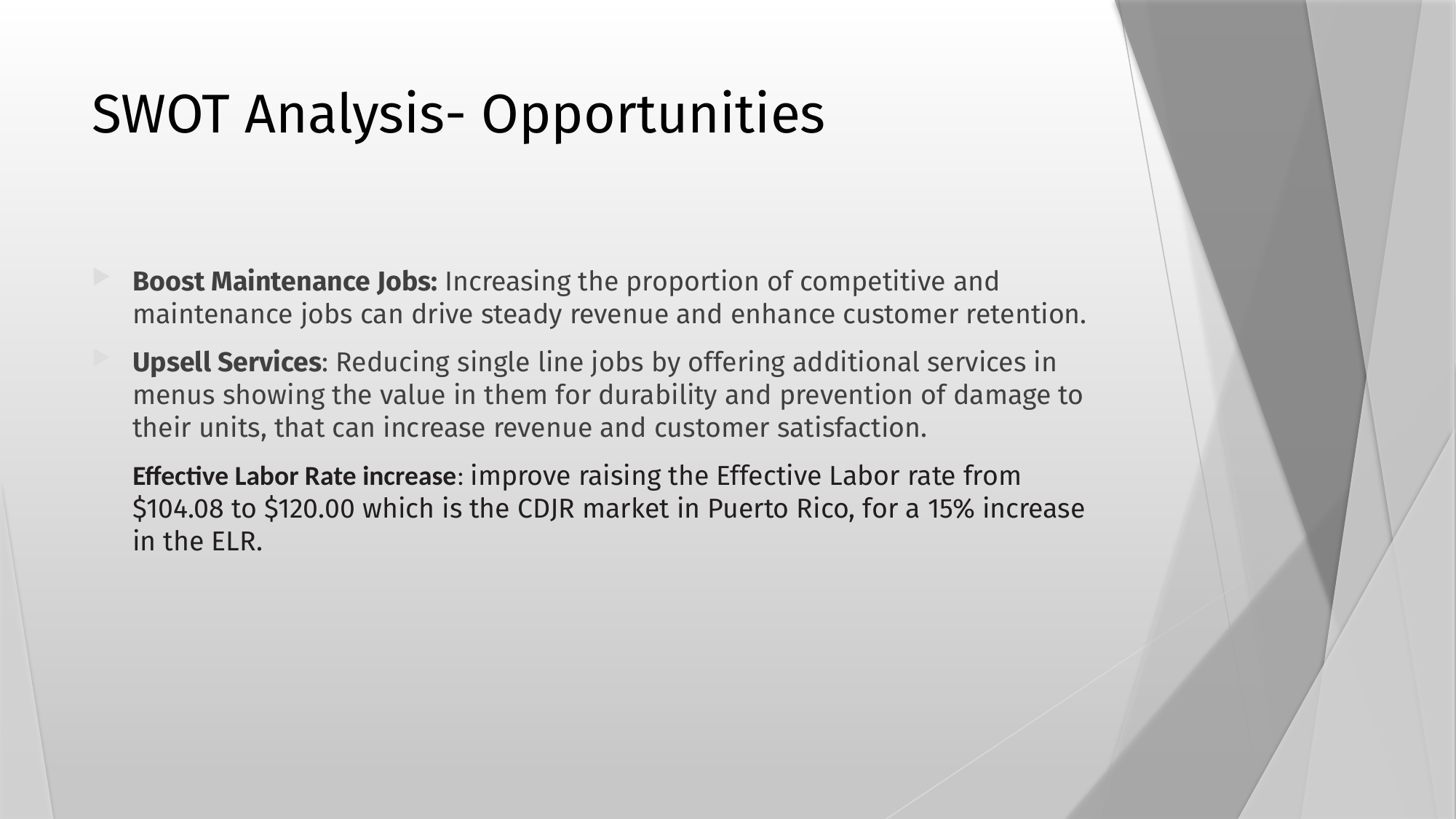

# SWOT Analysis- Opportunities
Boost Maintenance Jobs: Increasing the proportion of competitive and maintenance jobs can drive steady revenue and enhance customer retention.
Upsell Services: Reducing single line jobs by offering additional services in menus showing the value in them for durability and prevention of damage to their units, that can increase revenue and customer satisfaction.
Effective Labor Rate increase: improve raising the Effective Labor rate from $104.08 to $120.00 which is the CDJR market in Puerto Rico, for a 15% increase in the ELR.